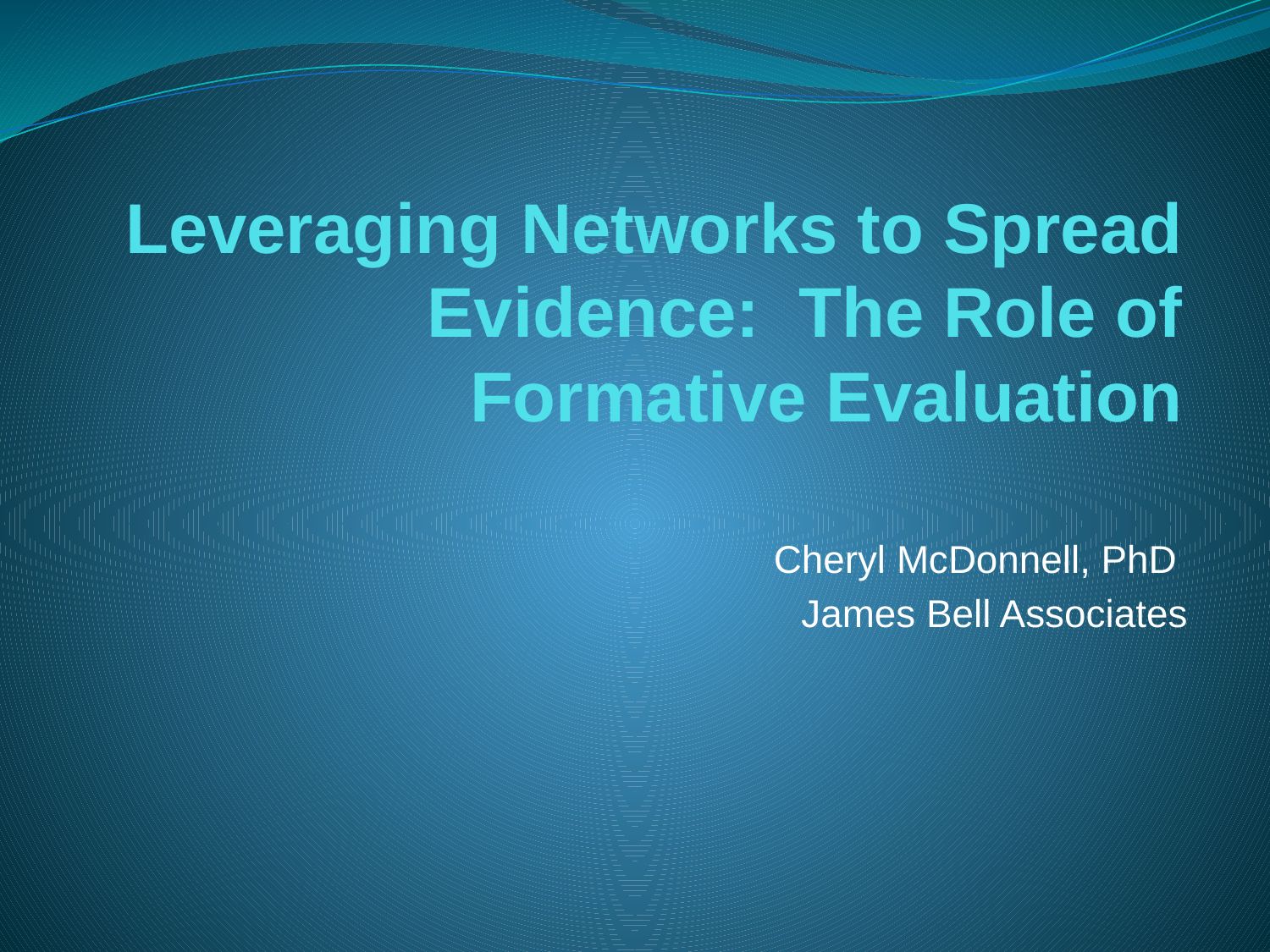

# Leveraging Networks to Spread Evidence:  The Role of Formative Evaluation

Cheryl McDonnell, PhD
James Bell Associates